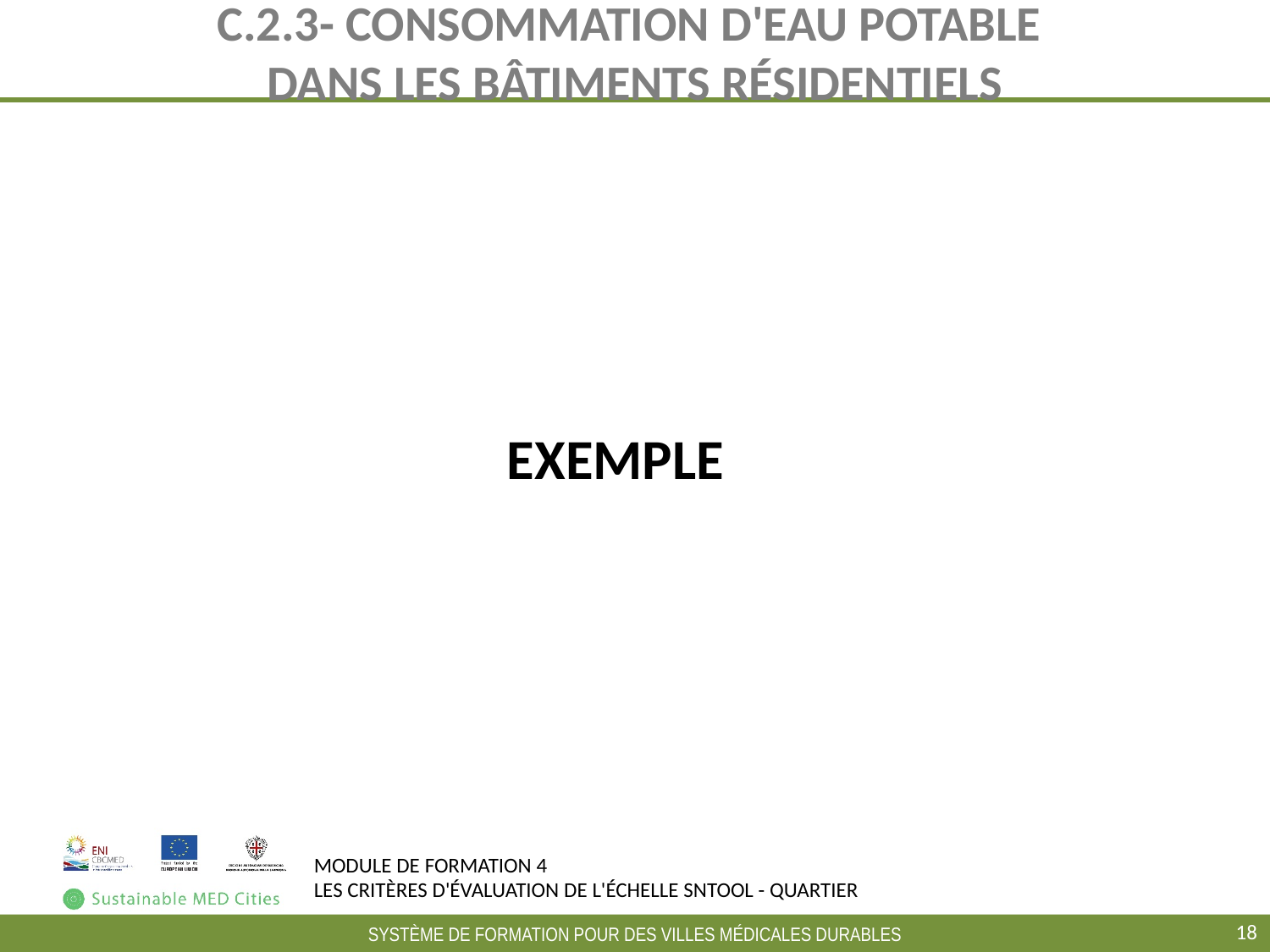

# C.2.3- CONSOMMATION D'EAU POTABLE DANS LES BÂTIMENTS RÉSIDENTIELS

EXEMPLE

18